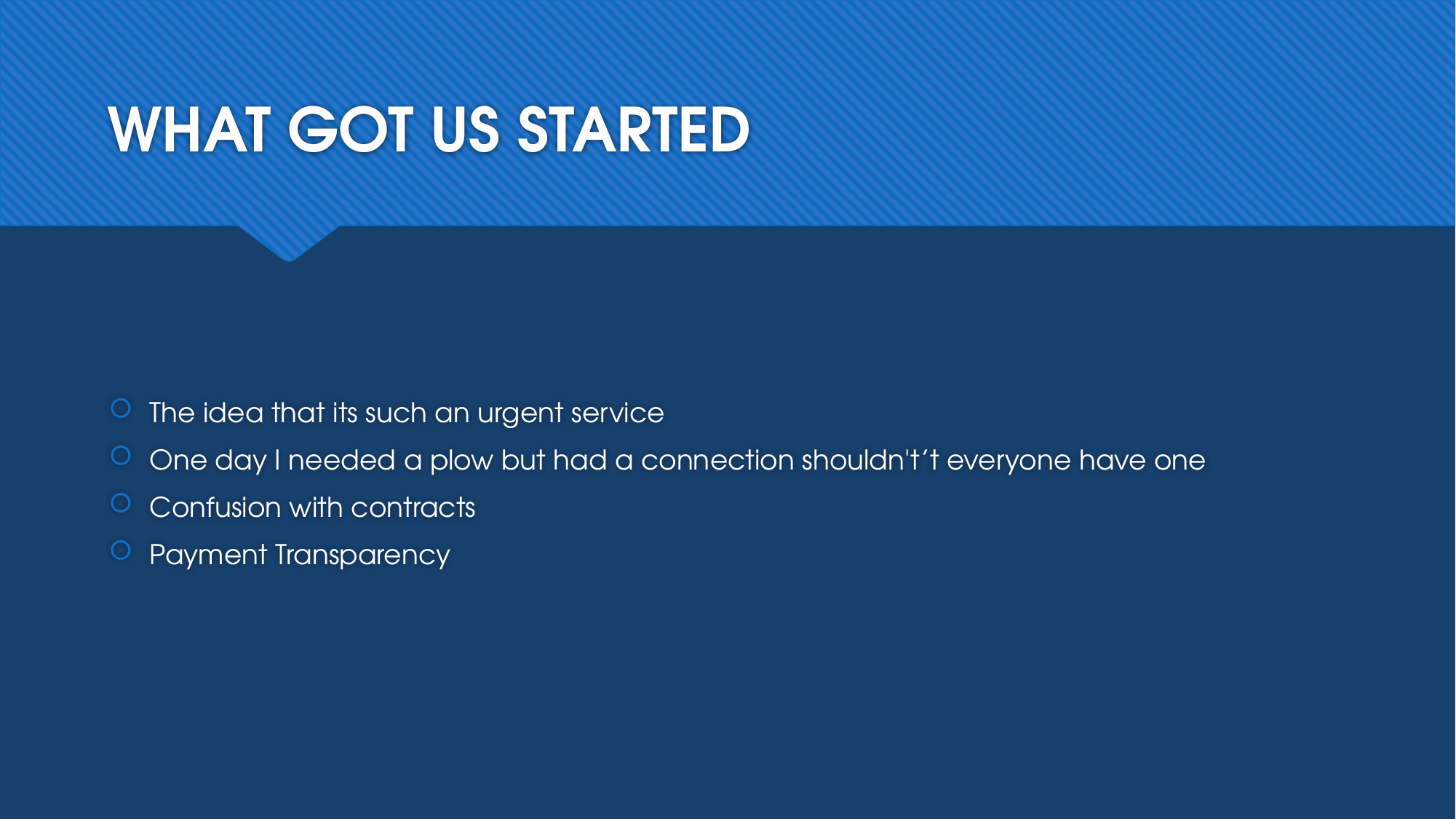

# WHAT GOT US STARTED
The idea that its such an urgent service
One day I needed a plow but had a connection shouldn't’t everyone have one
Confusion with contracts
Payment Transparency